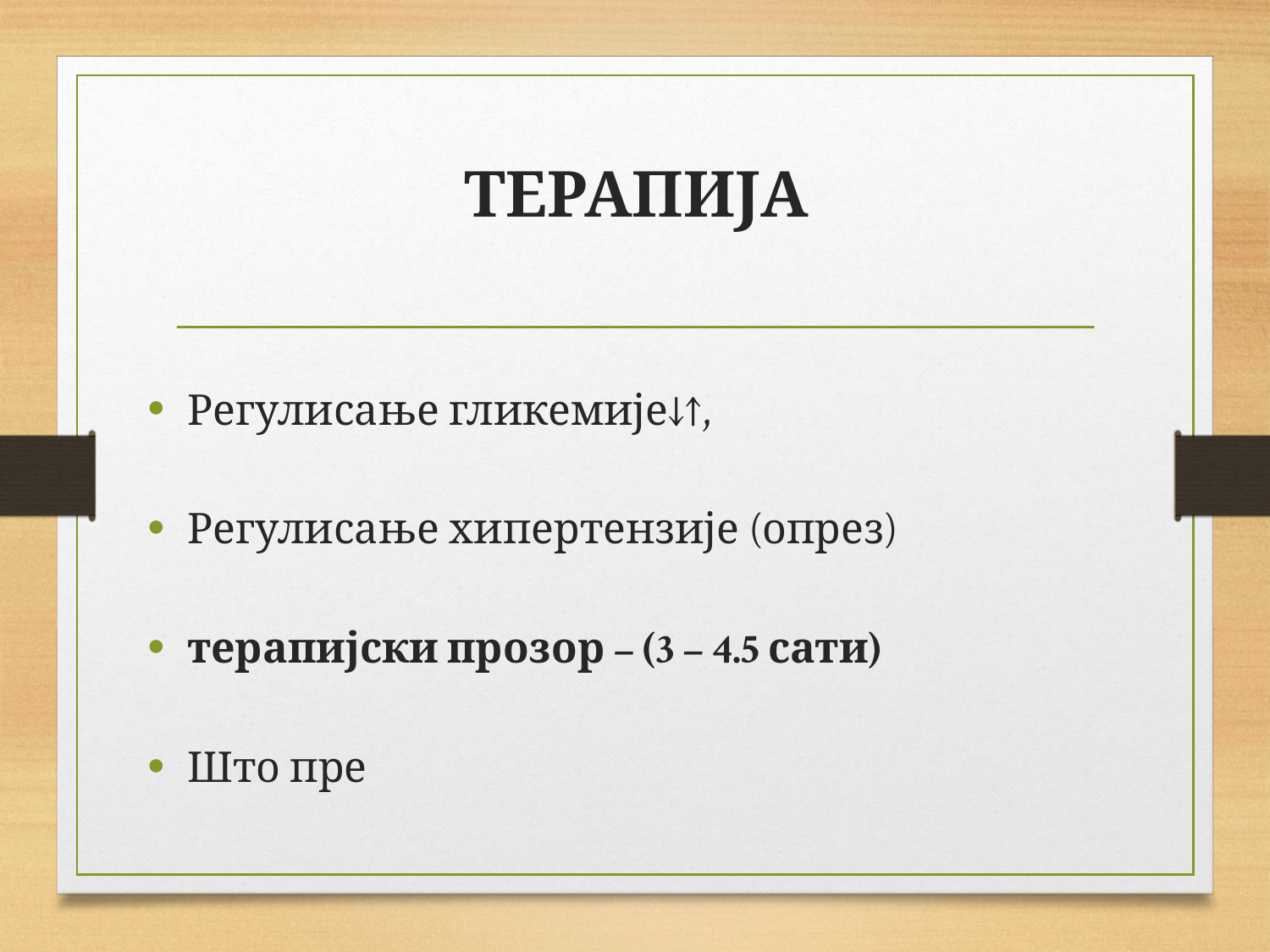

# ТЕРАПИЈА
Регулисање гликемије↓↑,

Регулисање хипертензије (опрез)

терапијски прозор – (3 – 4.5 сати)

Што пре